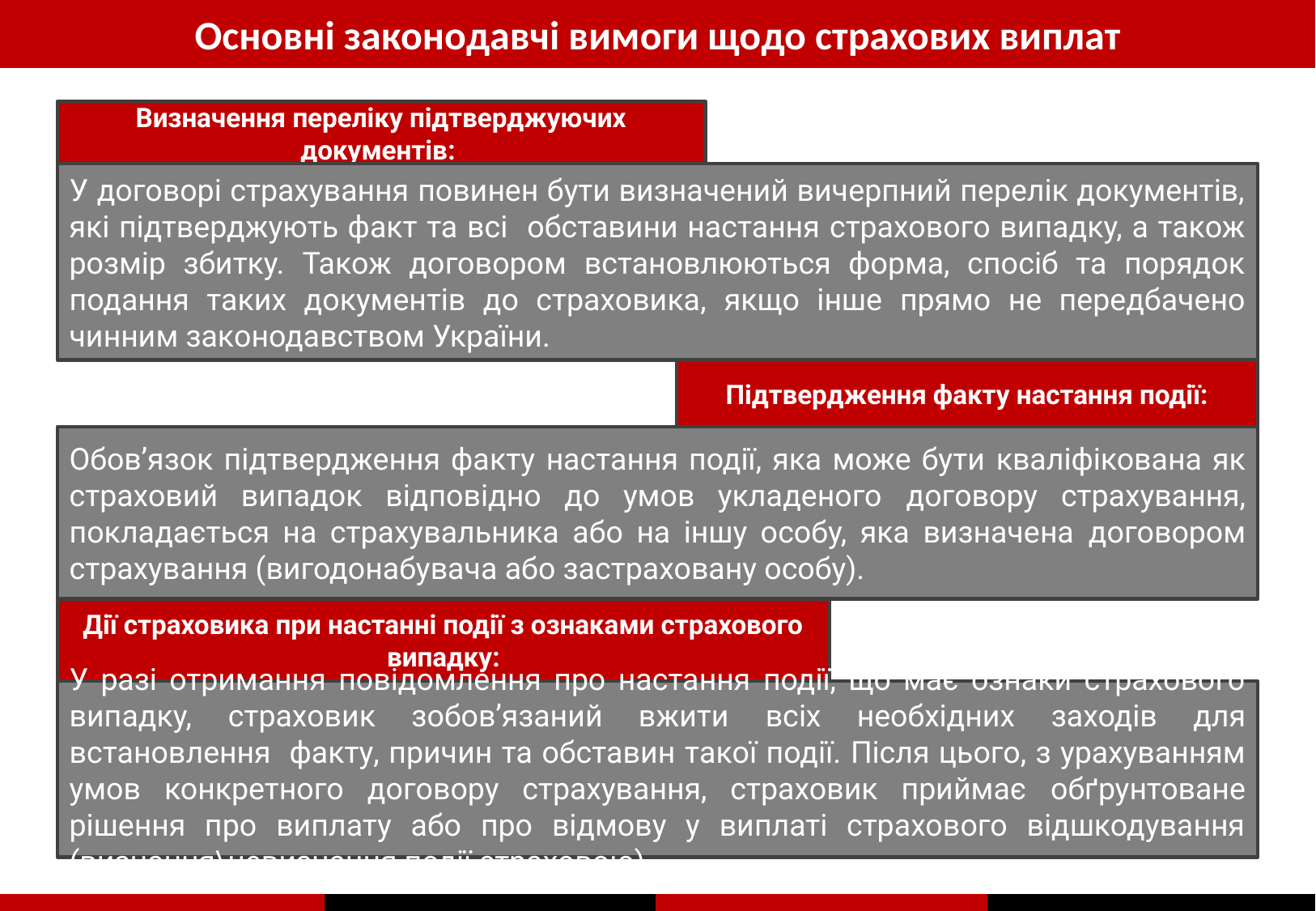

Основні законодавчі вимоги щодо страхових виплат
Визначення переліку підтверджуючих документів:
У договорі страхування повинен бути визначений вичерпний перелік документів, які підтверджують факт та всі  обставини настання страхового випадку, а також розмір збитку. Також договором встановлюються форма, спосіб та порядок подання таких документів до страховика, якщо інше прямо не передбачено чинним законодавством України.
Підтвердження факту настання події:
Обов’язок підтвердження факту настання події, яка може бути кваліфікована як страховий випадок відповідно до умов укладеного договору страхування, покладається на страхувальника або на іншу особу, яка визначена договором страхування (вигодонабувача або застраховану особу).
Дії страховика при настанні події з ознаками страхового випадку:
У разі отримання повідомлення про настання події, що має ознаки страхового випадку, страховик зобов’язаний вжити всіх необхідних заходів для встановлення  факту, причин та обставин такої події. Після цього, з урахуванням умов конкретного договору страхування, страховик приймає обґрунтоване рішення про виплату або про відмову у виплаті страхового відшкодування (визнання\невизнання події страховою)